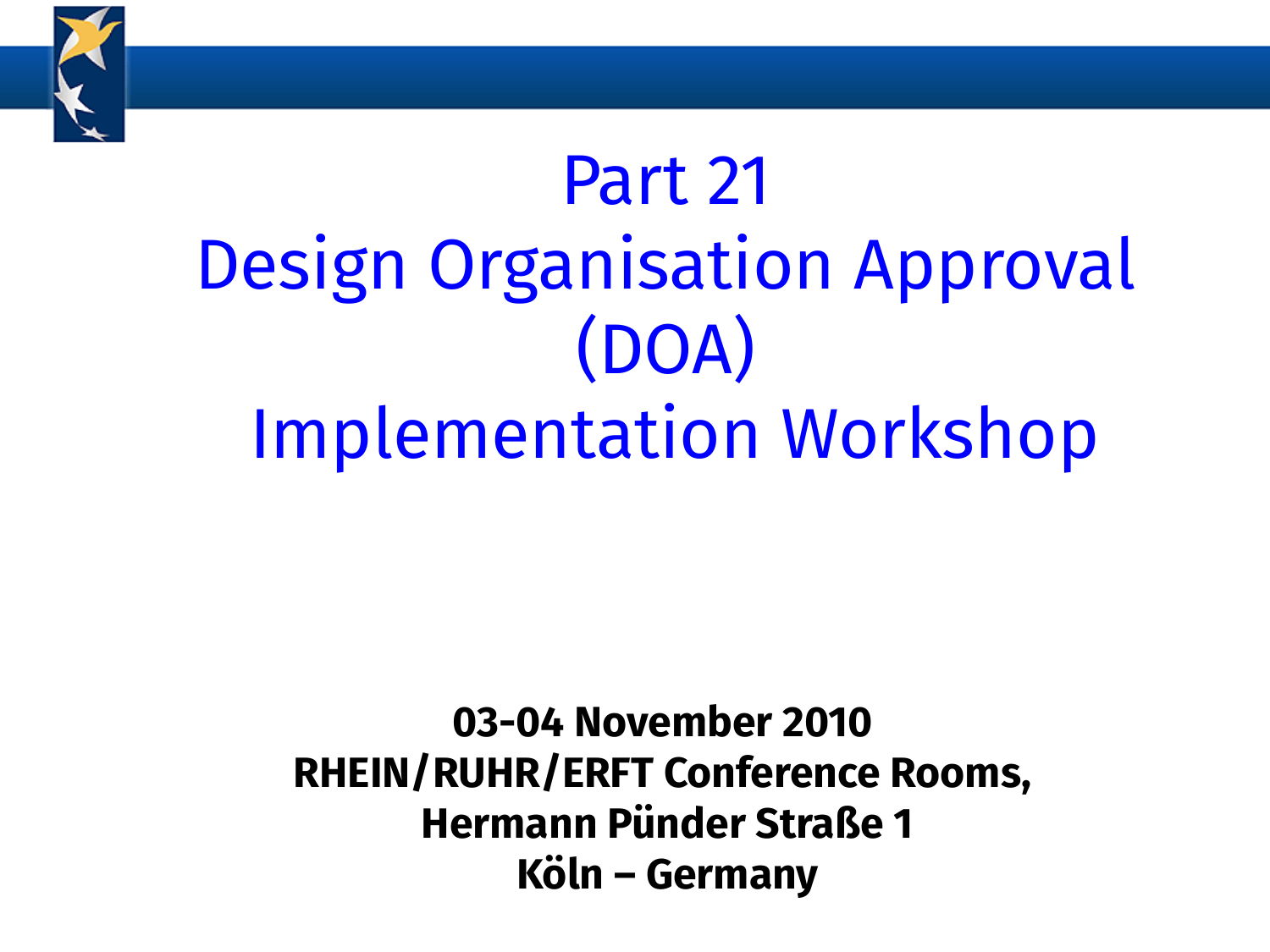

Part 21
Design Organisation Approval
(DOA)
Implementation Workshop
#
03-04 November 2010
RHEIN/RUHR/ERFT Conference Rooms,
Hermann Pünder Straße 1
Köln – Germany